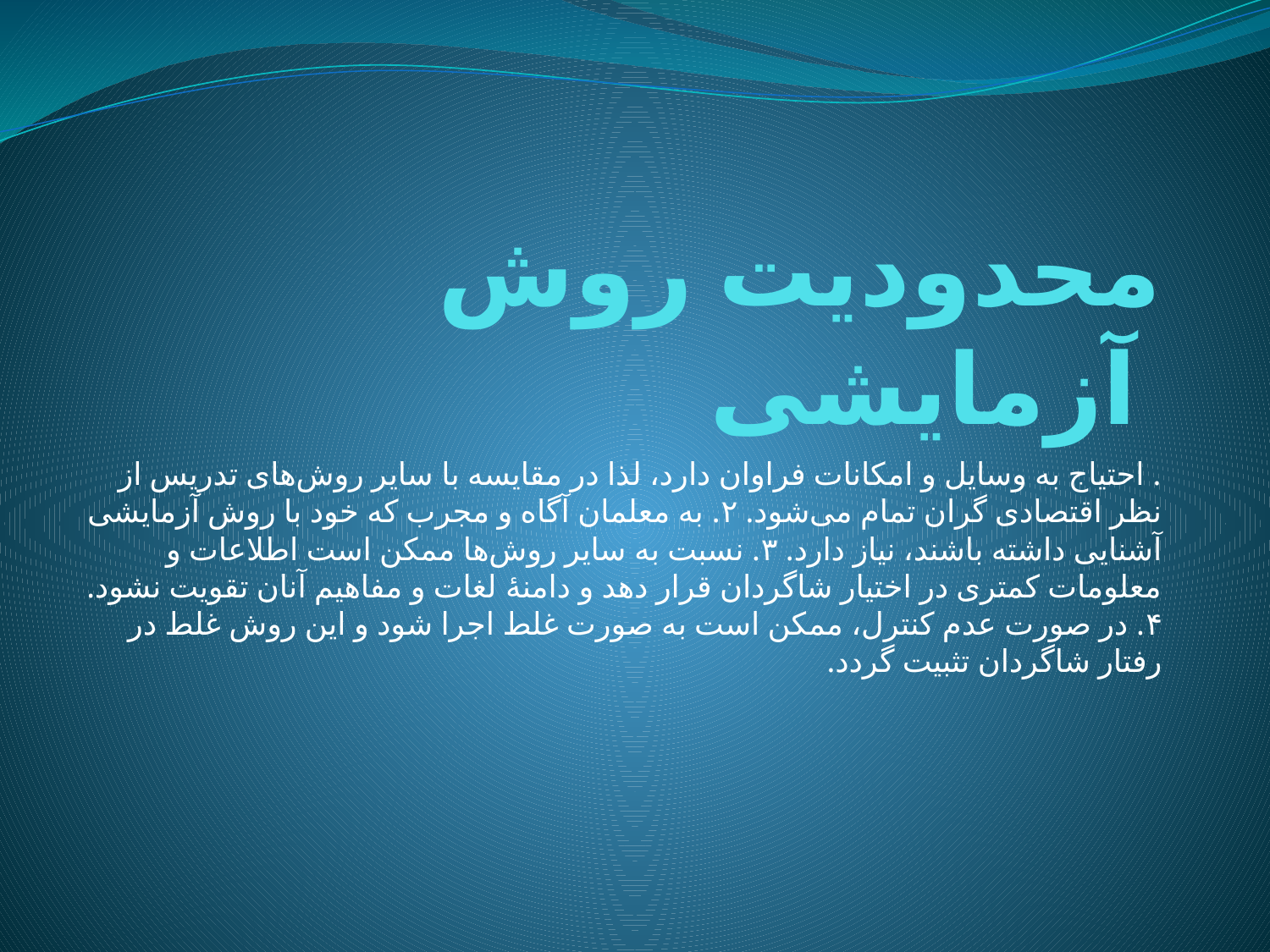

# محدوديت روش آزمايشى
. احتياج به وسايل و امکانات فراوان دارد، لذا در مقايسه با ساير روش‌هاى تدريس از نظر اقتصادى گران تمام مى‌شود. ۲. به معلمان آگاه و مجرب که خود با روش آزمايشى آشنايى داشته باشند، نياز دارد. ۳. نسبت به ساير روش‌ها ممکن است اطلاعات و معلومات کمترى در اختيار شاگردان قرار دهد و دامنهٔ لغات و مفاهيم آنان تقويت نشود. ۴. در صورت عدم کنترل، ممکن است به صورت غلط اجرا شود و اين روش غلط در رفتار شاگردان تثبيت گردد.